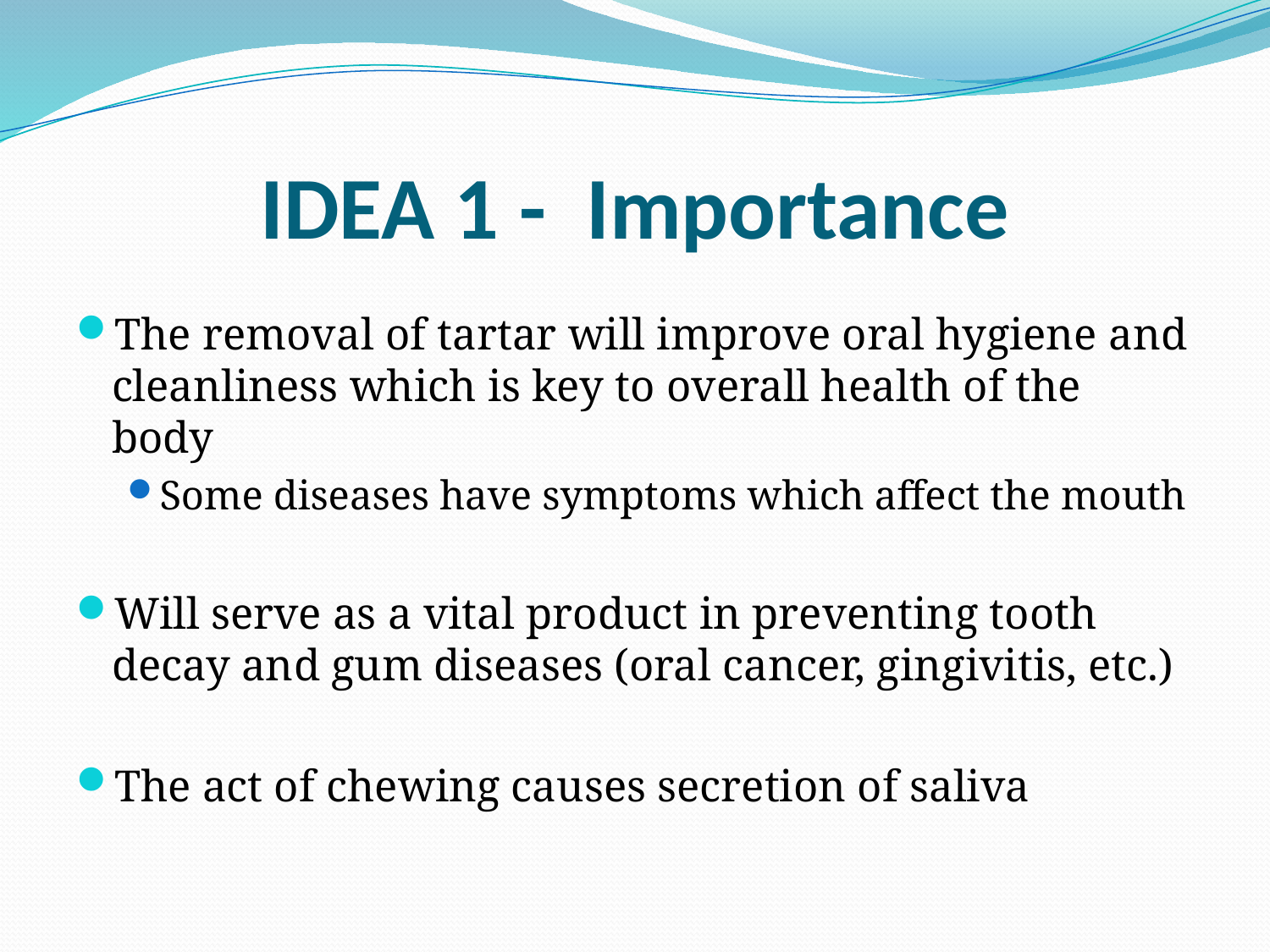

# IDEA 1 -  Importance
The removal of tartar will improve oral hygiene and cleanliness which is key to overall health of the body
Some diseases have symptoms which affect the mouth

Will serve as a vital product in preventing tooth decay and gum diseases (oral cancer, gingivitis, etc.)

The act of chewing causes secretion of saliva